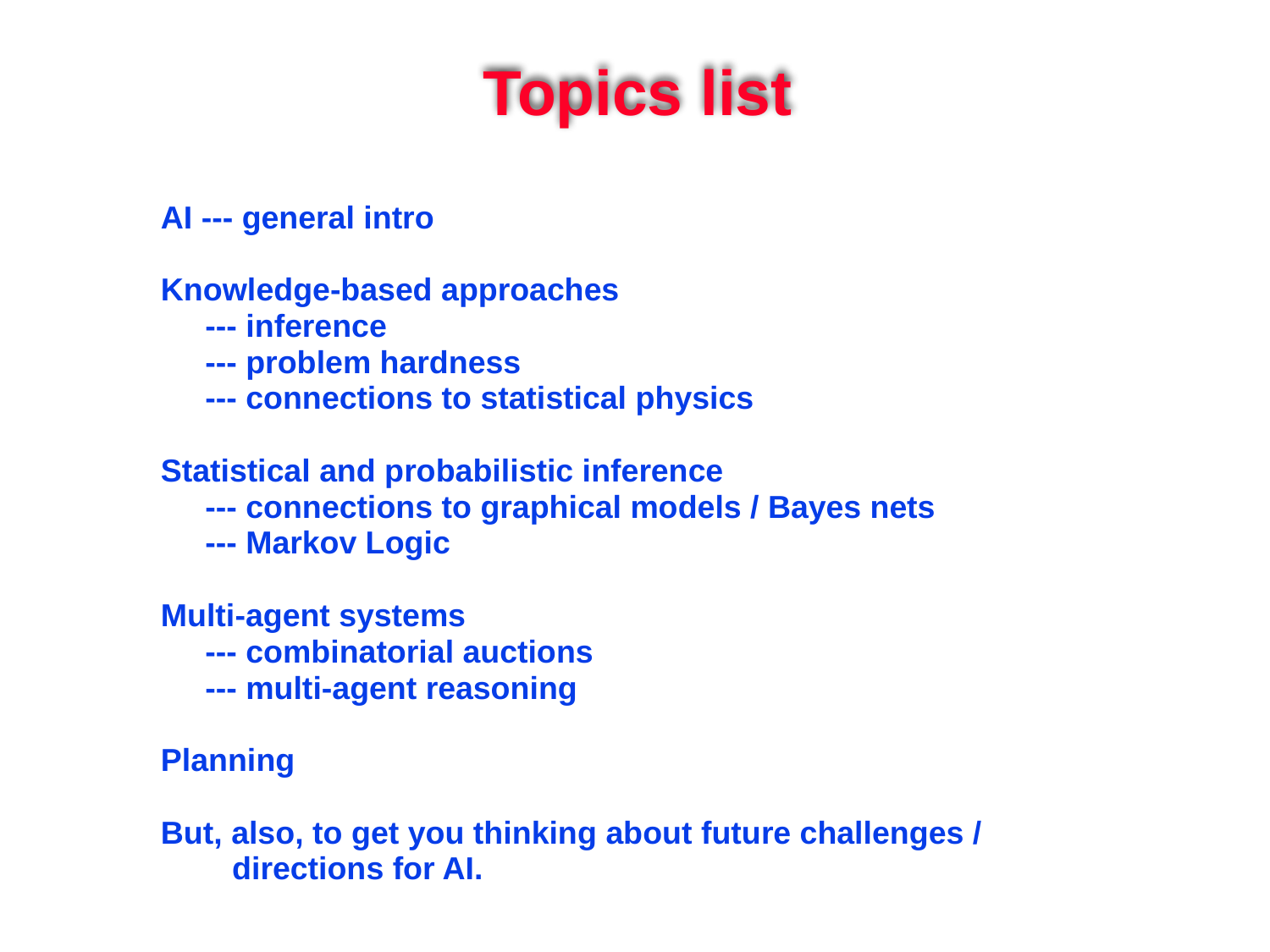

# Topics list
AI --- general intro

Knowledge-based approaches
     --- inference
     --- problem hardness
     --- connections to statistical physics

Statistical and probabilistic inference
     --- connections to graphical models / Bayes nets
     --- Markov Logic

Multi-agent systems
     --- combinatorial auctions
     --- multi-agent reasoning

Planning

But, also, to get you thinking about future challenges /
        directions for AI.